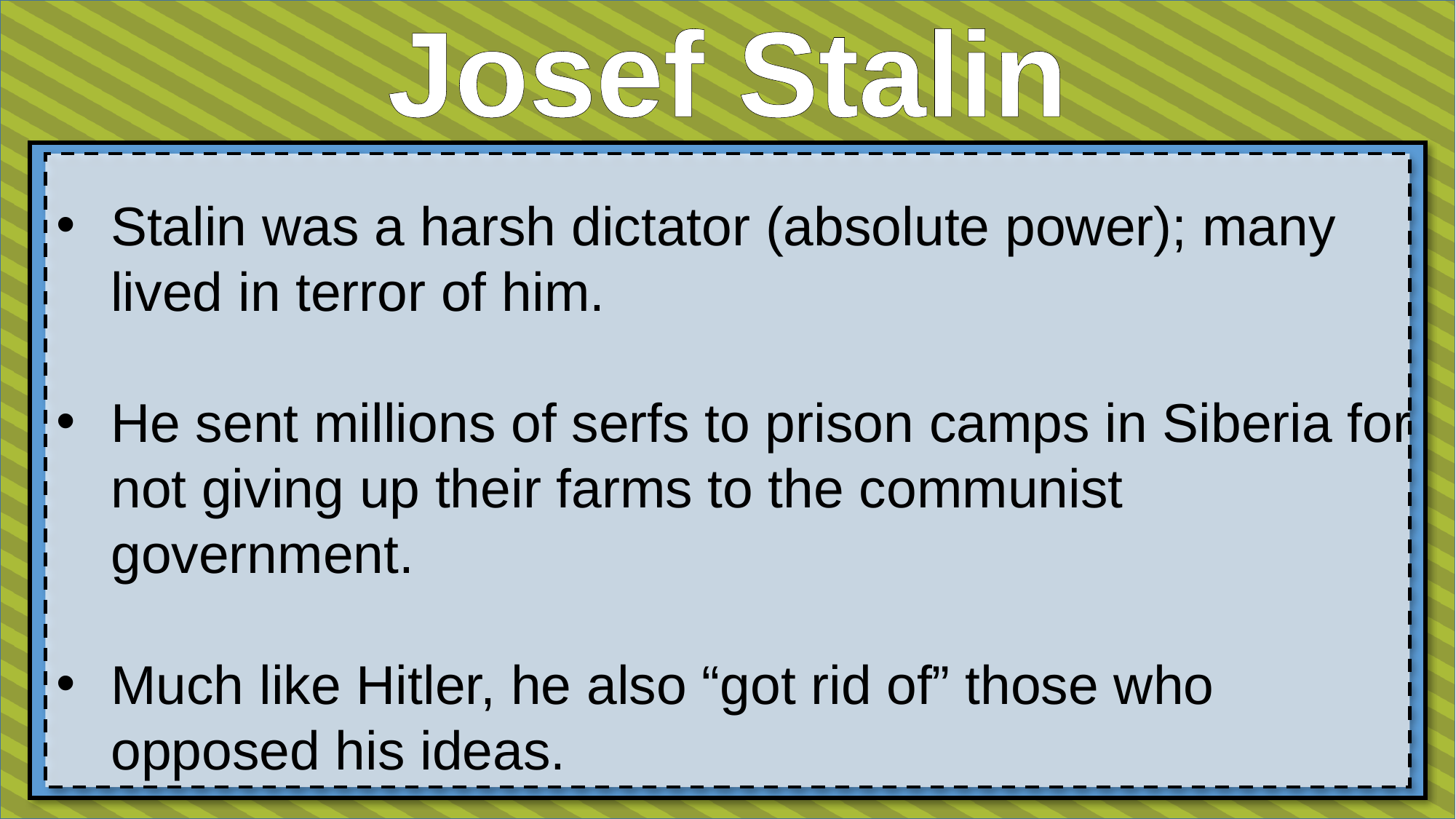

Josef Stalin

Stalin was a harsh dictator (absolute power); many lived in terror of him.

He sent millions of serfs to prison camps in Siberia for not giving up their farms to the communist government.

Much like Hitler, he also “got rid of” those who opposed his ideas.